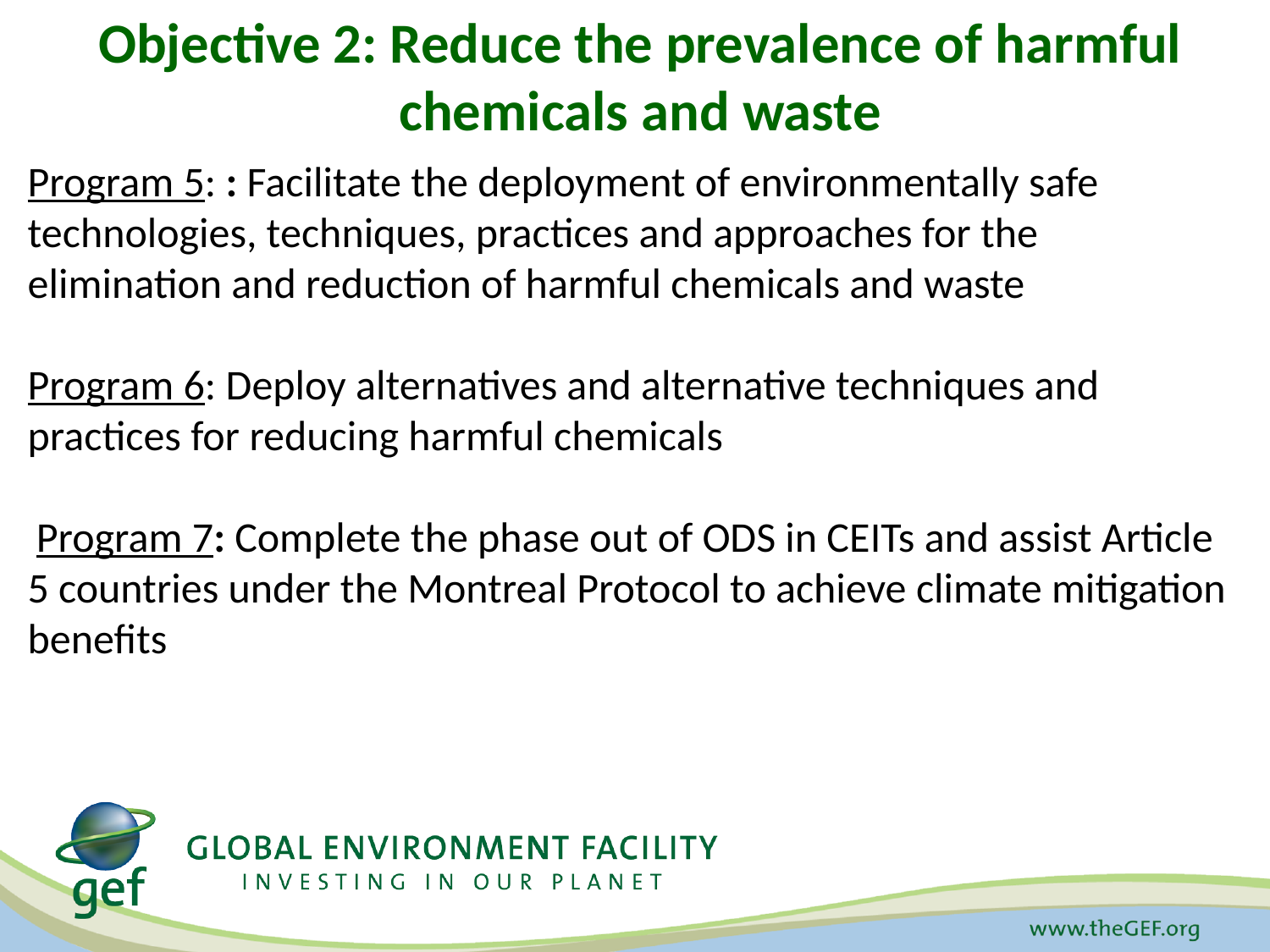

# Objective 2: Reduce the prevalence of harmful chemicals and waste
Program 5: : Facilitate the deployment of environmentally safe technologies, techniques, practices and approaches for the elimination and reduction of harmful chemicals and waste

Program 6: Deploy alternatives and alternative techniques and practices for reducing harmful chemicals

 Program 7: Complete the phase out of ODS in CEITs and assist Article 5 countries under the Montreal Protocol to achieve climate mitigation benefits